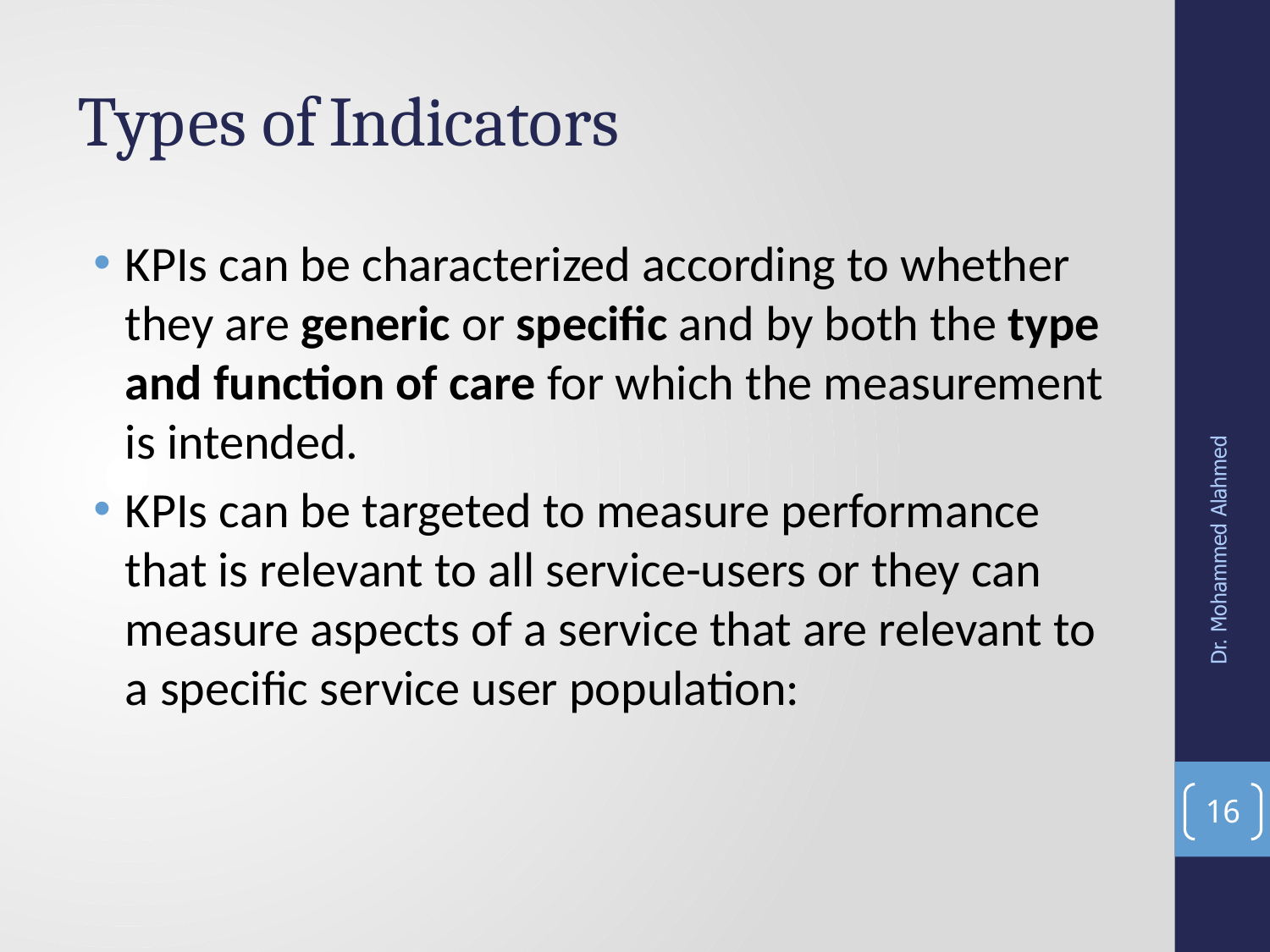

# Types of Indicators
KPIs can be characterized according to whether they are generic or specific and by both the type and function of care for which the measurement is intended.
KPIs can be targeted to measure performance that is relevant to all service-users or they can measure aspects of a service that are relevant to a specific service user population:
Dr. Mohammed Alahmed
16